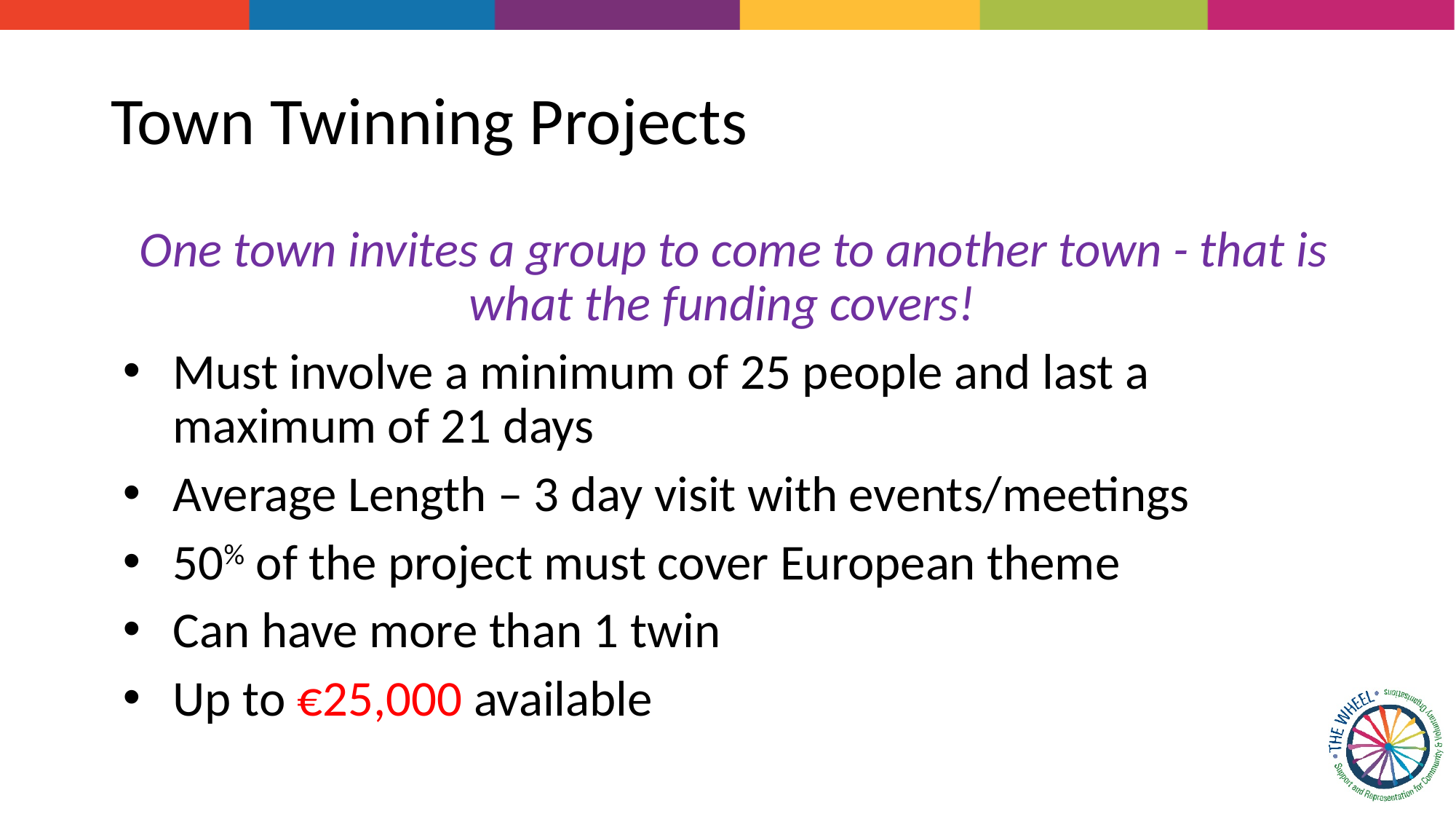

# Town Twinning Projects
One town invites a group to come to another town - that is what the funding covers!
Must involve a minimum of 25 people and last a maximum of 21 days
Average Length – 3 day visit with events/meetings
50% of the project must cover European theme
Can have more than 1 twin
Up to €25,000 available